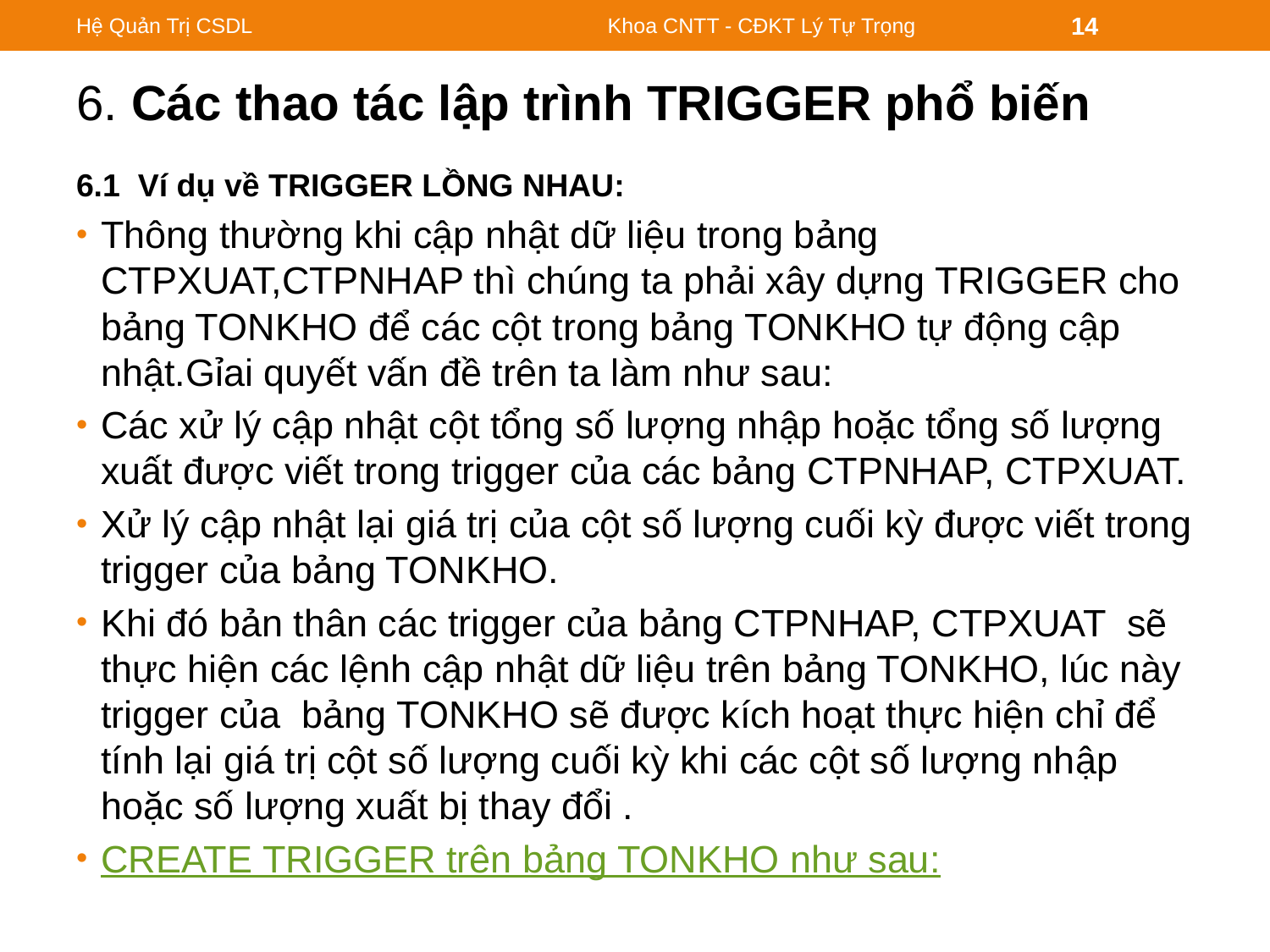

Hệ Quản Trị CSDL
Khoa CNTT - CĐKT Lý Tự Trọng
14
# 6. Các thao tác lập trình TRIGGER phổ biến
6.1  Ví dụ về TRIGGER LỒNG NHAU:
Thông thường khi cập nhật dữ liệu trong bảng CTPXUAT,CTPNHAP thì chúng ta phải xây dựng TRIGGER cho bảng TONKHO để các cột trong bảng TONKHO tự động cập nhật.Gỉai quyết vấn đề trên ta làm như sau:
Các xử lý cập nhật cột tổng số lượng nhập hoặc tổng số lượng xuất được viết trong trigger của các bảng CTPNHAP, CTPXUAT.
Xử lý cập nhật lại giá trị của cột số lượng cuối kỳ được viết trong trigger của bảng TONKHO.
Khi đó bản thân các trigger của bảng CTPNHAP, CTPXUAT  sẽ thực hiện các lệnh cập nhật dữ liệu trên bảng TONKHO, lúc này trigger của  bảng TONKHO sẽ được kích hoạt thực hiện chỉ để tính lại giá trị cột số lượng cuối kỳ khi các cột số lượng nhập hoặc số lượng xuất bị thay đổi .
CREATE TRIGGER trên bảng TONKHO như sau: